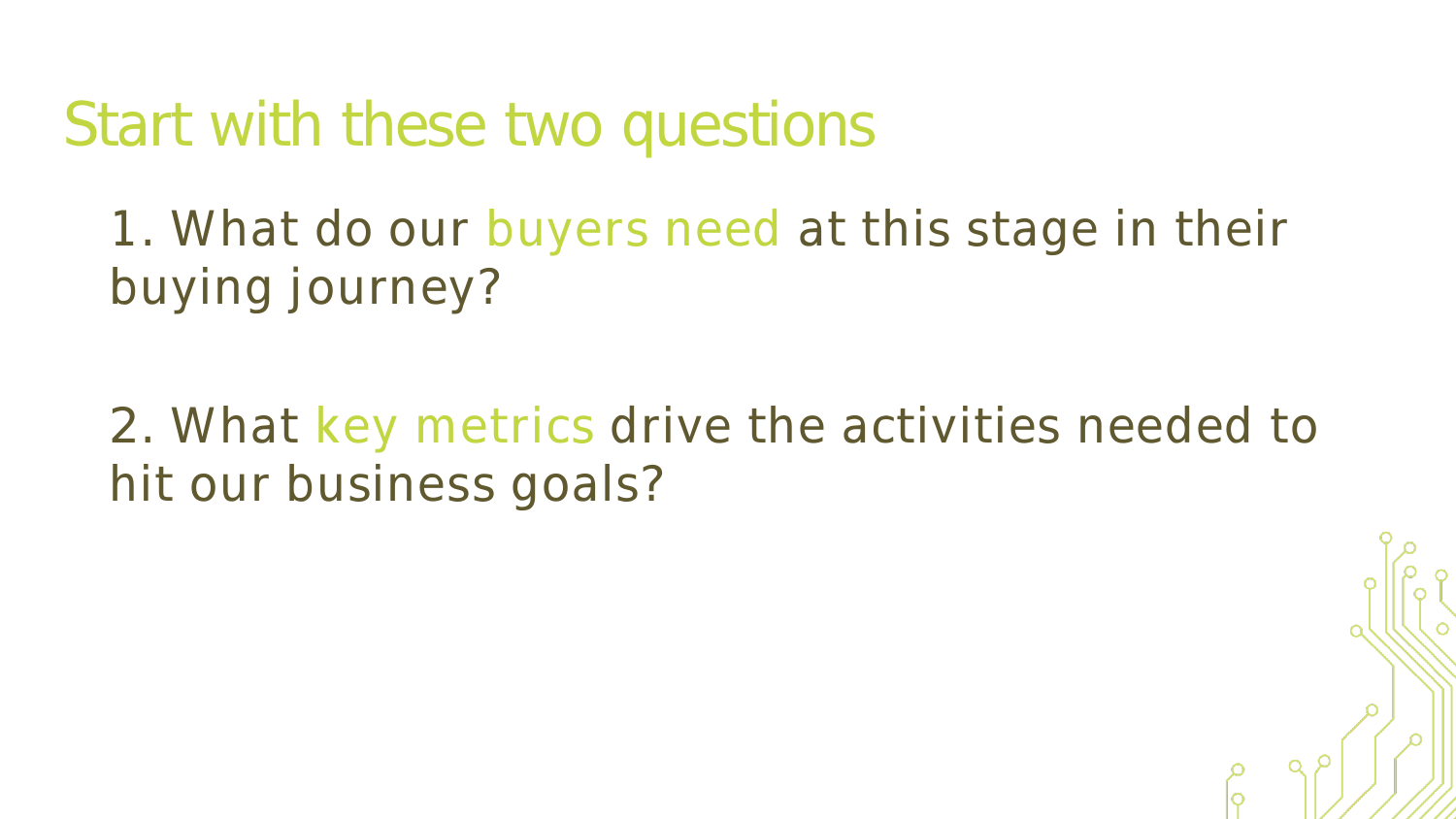

# Start with these two questions
1. What do our buyers need at this stage in their buying journey?
2. What key metrics drive the activities needed to hit our business goals?